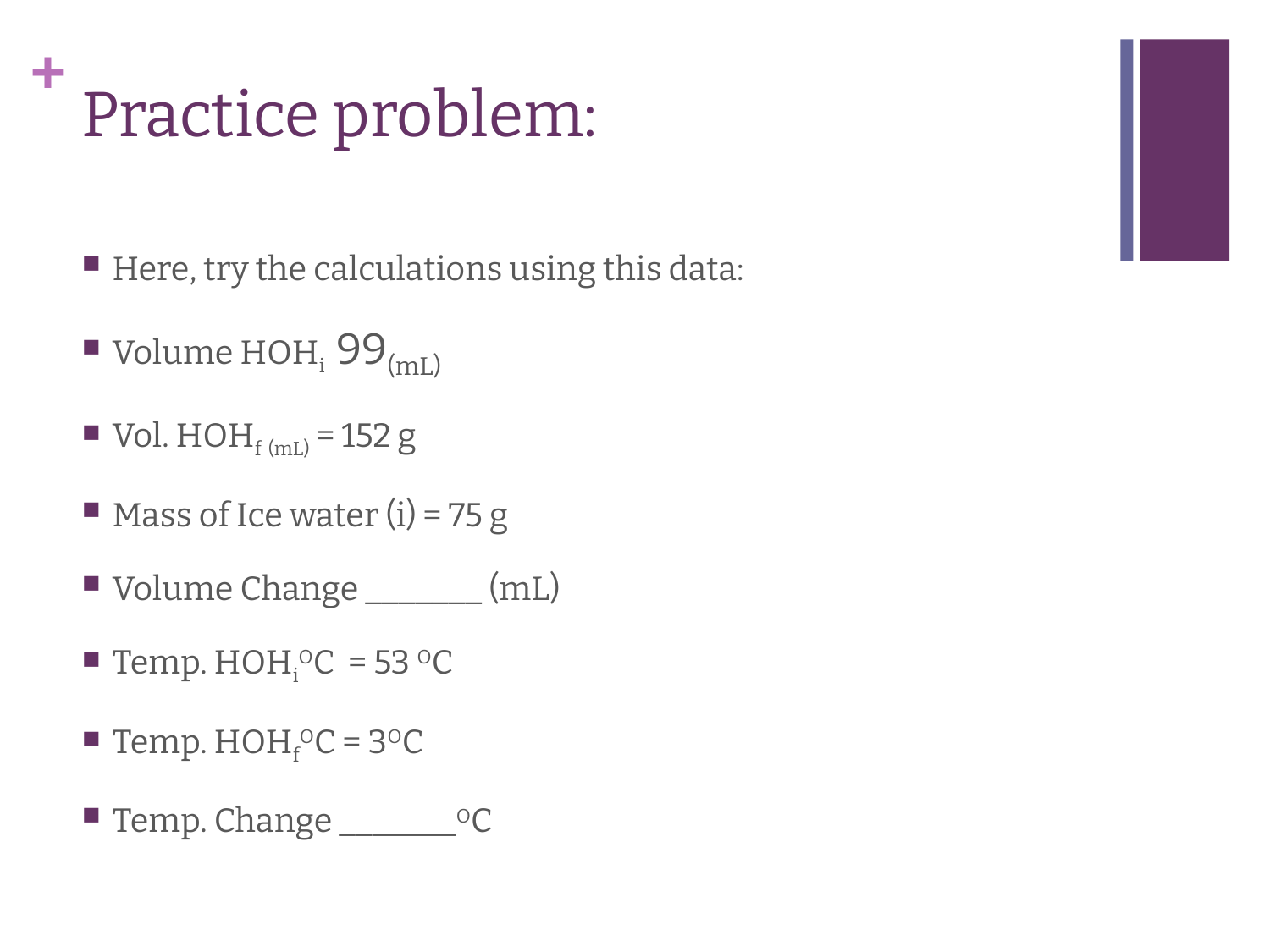

# Practice problem:
Here, try the calculations using this data:
Volume HOHi   99(mL)
Vol. HOHf (mL) = 152 g
Mass of Ice water (i) = 75 g
Volume Change _______ (mL)
Temp. HOHiOC  = 53 OC
Temp. HOHfOC = 3OC
Temp. Change _______OC